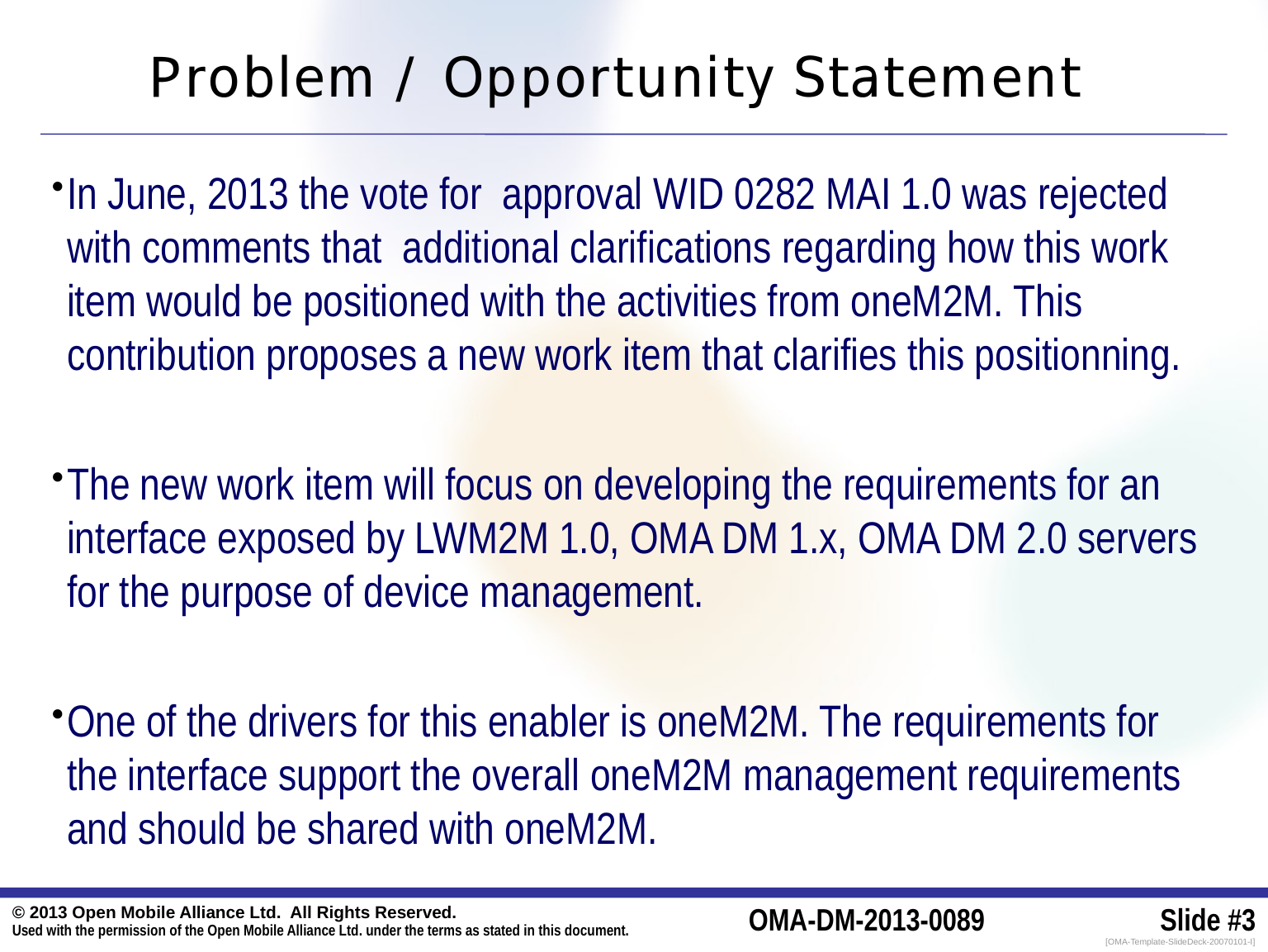

# Problem / Opportunity Statement
In June, 2013 the vote for  approval WID 0282 MAI 1.0 was rejected with comments that  additional clarifications regarding how this work item would be positioned with the activities from oneM2M. This contribution proposes a new work item that clarifies this positionning.

The new work item will focus on developing the requirements for an interface exposed by LWM2M 1.0, OMA DM 1.x, OMA DM 2.0 servers for the purpose of device management.

One of the drivers for this enabler is oneM2M. The requirements for the interface support the overall oneM2M management requirements and should be shared with oneM2M.